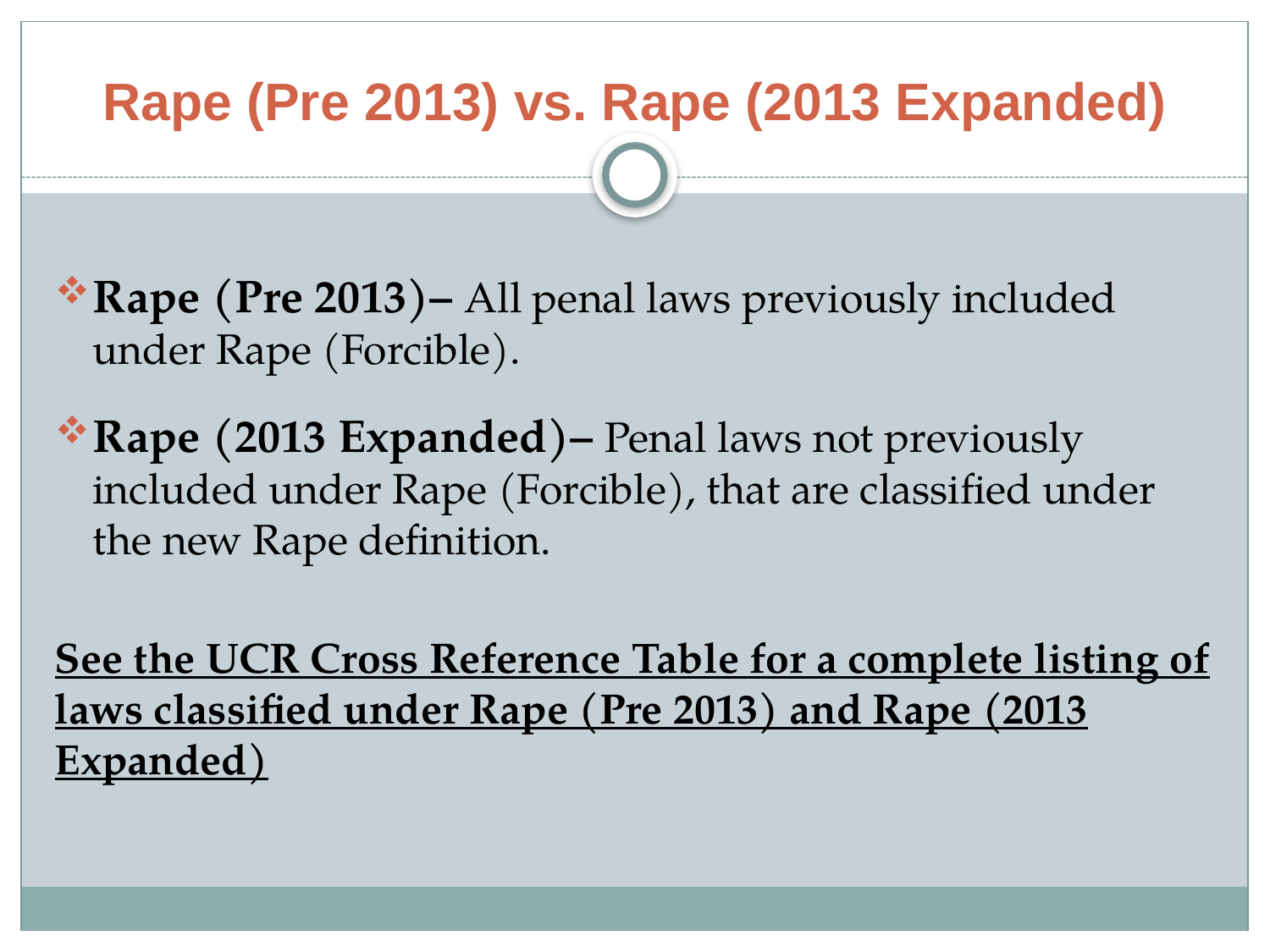

# Rape (Pre 2013) vs. Rape (2013 Expanded)

Rape (Pre 2013)– All penal laws previously included under Rape (Forcible).

Rape (2013 Expanded)– Penal laws not previously included under Rape (Forcible), that are classified under the new Rape definition.

See the UCR Cross Reference Table for a complete listing of laws classified under Rape (Pre 2013) and Rape (2013 Expanded)